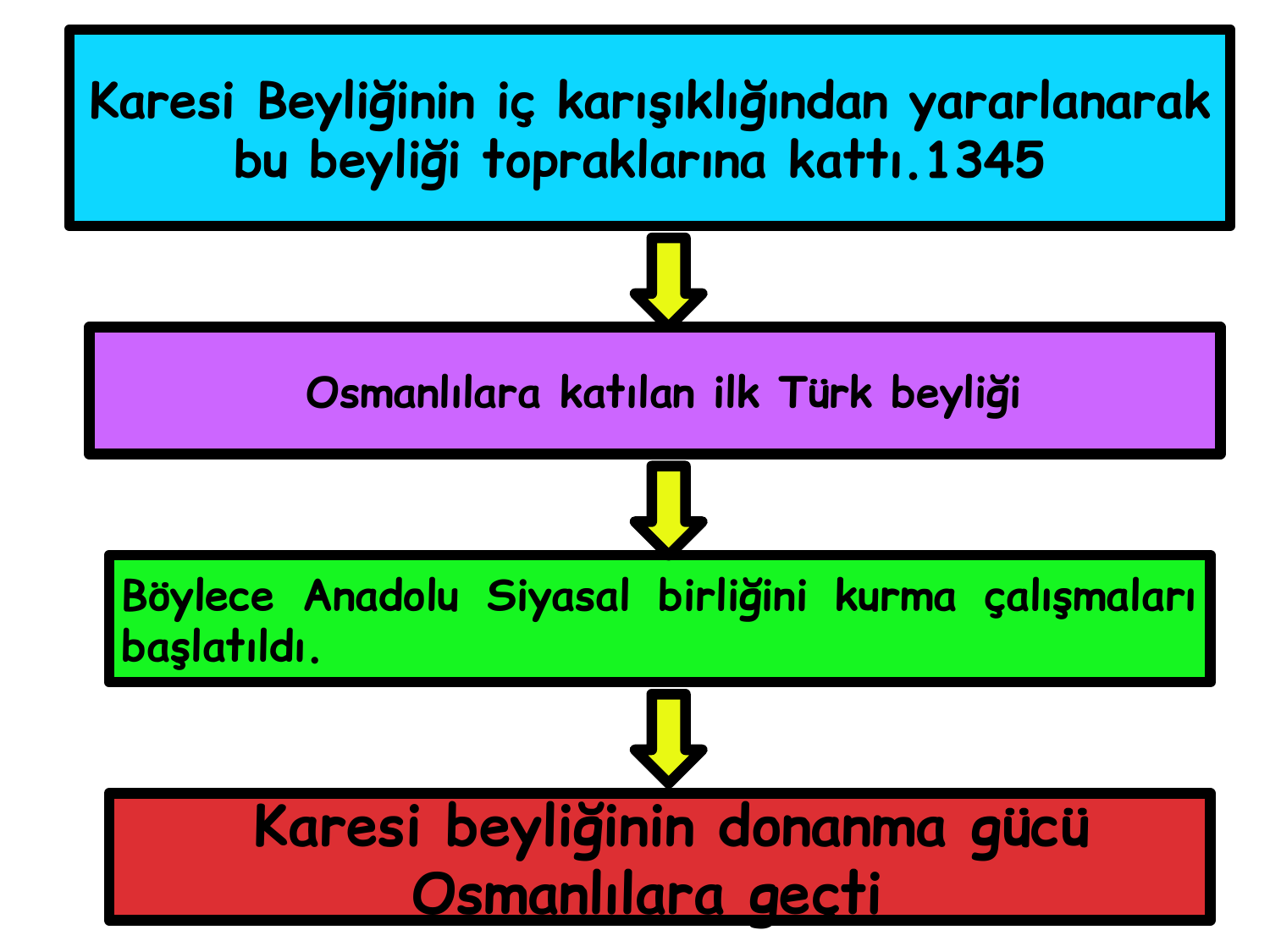

Karesi Beyliğinin iç karışıklığından yararlanarak bu beyliği topraklarına kattı.1345

 Osmanlılara katılan ilk Türk beyliği

Böylece Anadolu Siyasal birliğini kurma çalışmaları başlatıldı.

 Karesi beyliğinin donanma gücü Osmanlılara geçti